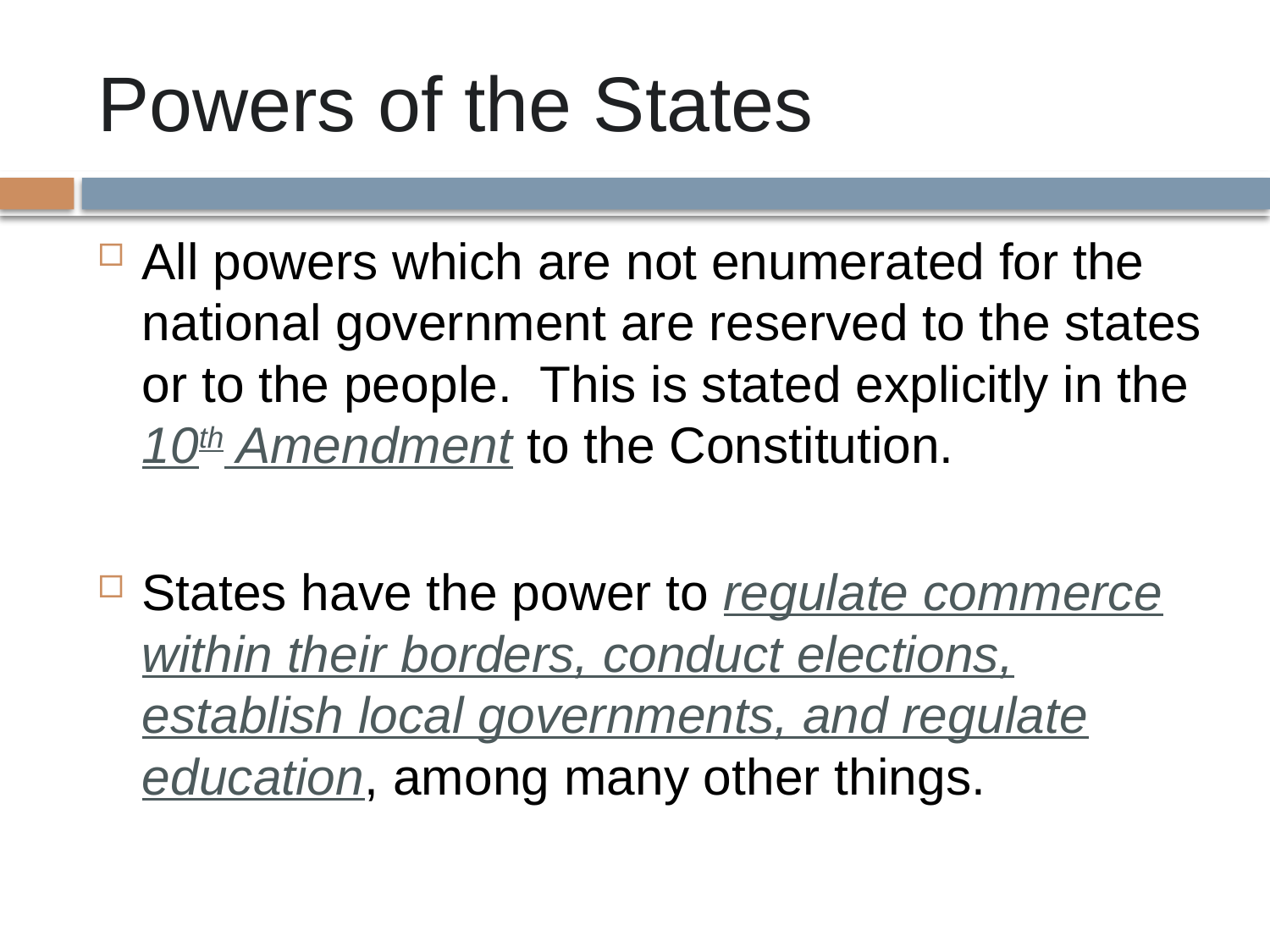

# Powers of the States
All powers which are not enumerated for the national government are reserved to the states or to the people.  This is stated explicitly in the 10th Amendment to the Constitution.

States have the power to regulate commerce within their borders, conduct elections, establish local governments, and regulate education, among many other things.